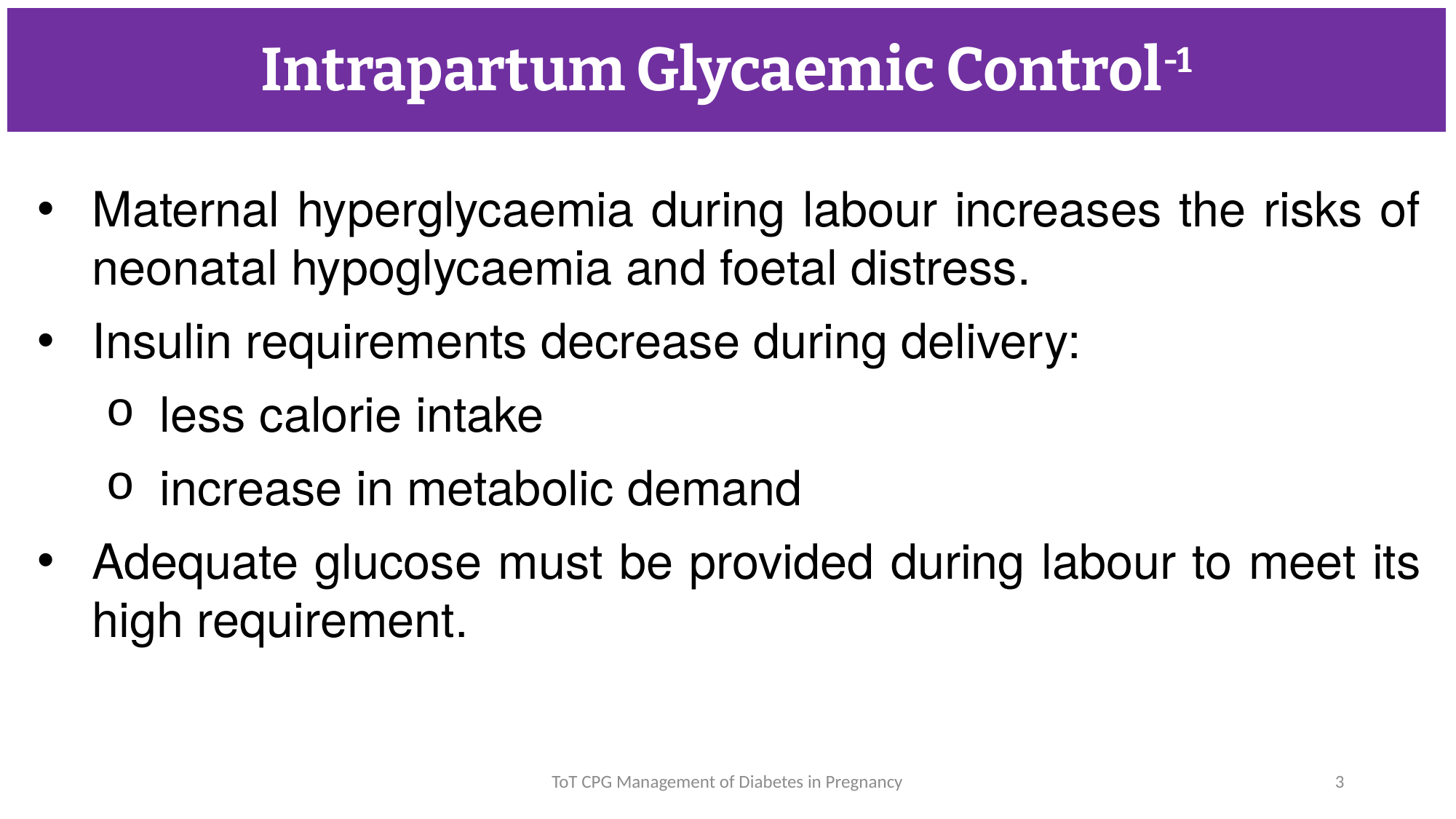

| Intrapartum Glycaemic Control-1 |
| --- |
Maternal hyperglycaemia during labour increases the risks of neonatal hypoglycaemia and foetal distress.
Insulin requirements decrease during delivery:
less calorie intake
increase in metabolic demand
Adequate glucose must be provided during labour to meet its high requirement.
ToT CPG Management of Diabetes in Pregnancy
3